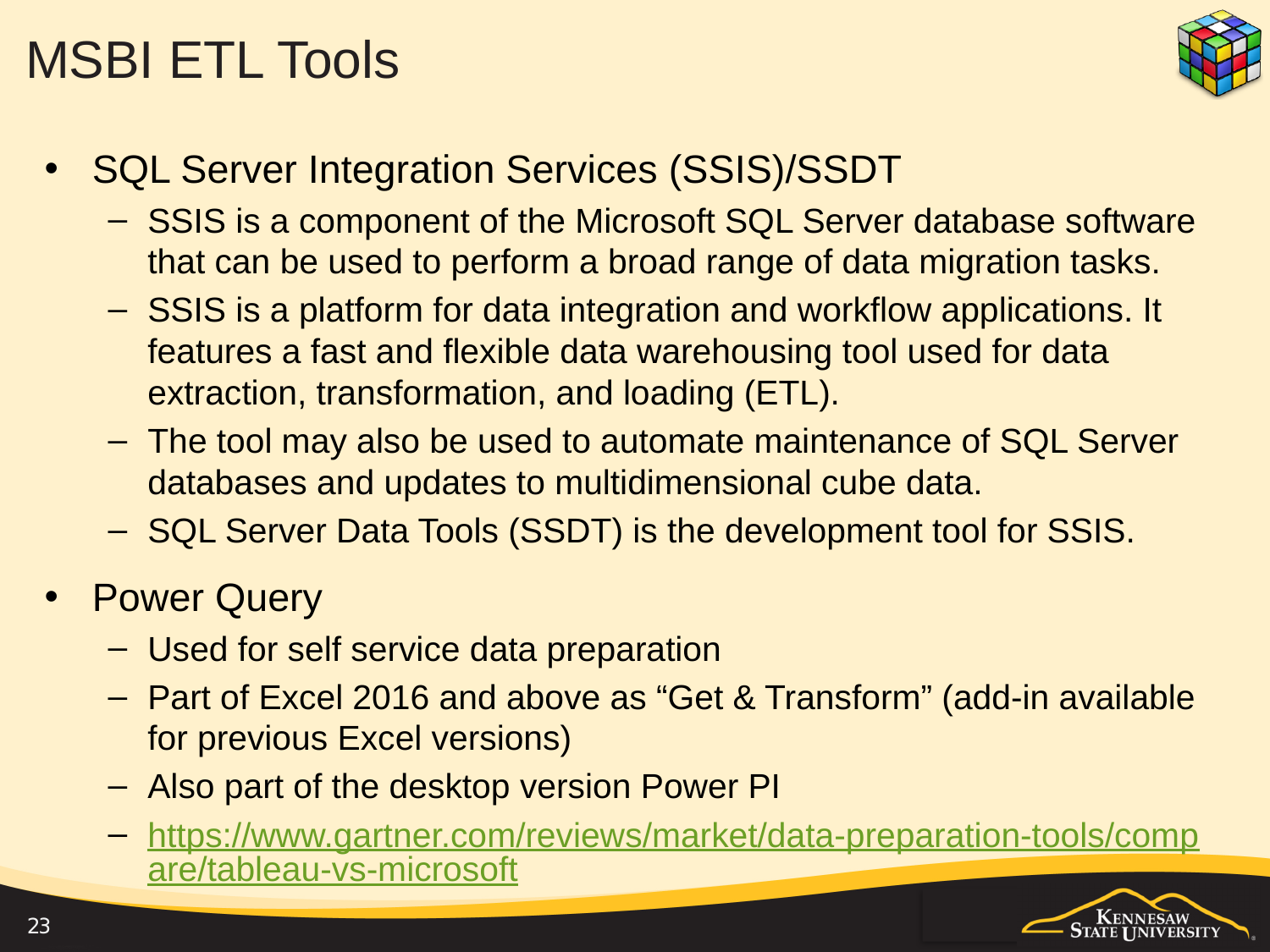

# MSBI ETL Tools
SQL Server Integration Services (SSIS)/SSDT
SSIS is a component of the Microsoft SQL Server database software that can be used to perform a broad range of data migration tasks.
SSIS is a platform for data integration and workflow applications. It features a fast and flexible data warehousing tool used for data extraction, transformation, and loading (ETL).
The tool may also be used to automate maintenance of SQL Server databases and updates to multidimensional cube data.
SQL Server Data Tools (SSDT) is the development tool for SSIS.
Power Query
Used for self service data preparation
Part of Excel 2016 and above as “Get & Transform” (add-in available for previous Excel versions)
Also part of the desktop version Power PI
https://www.gartner.com/reviews/market/data-preparation-tools/compare/tableau-vs-microsoft

23